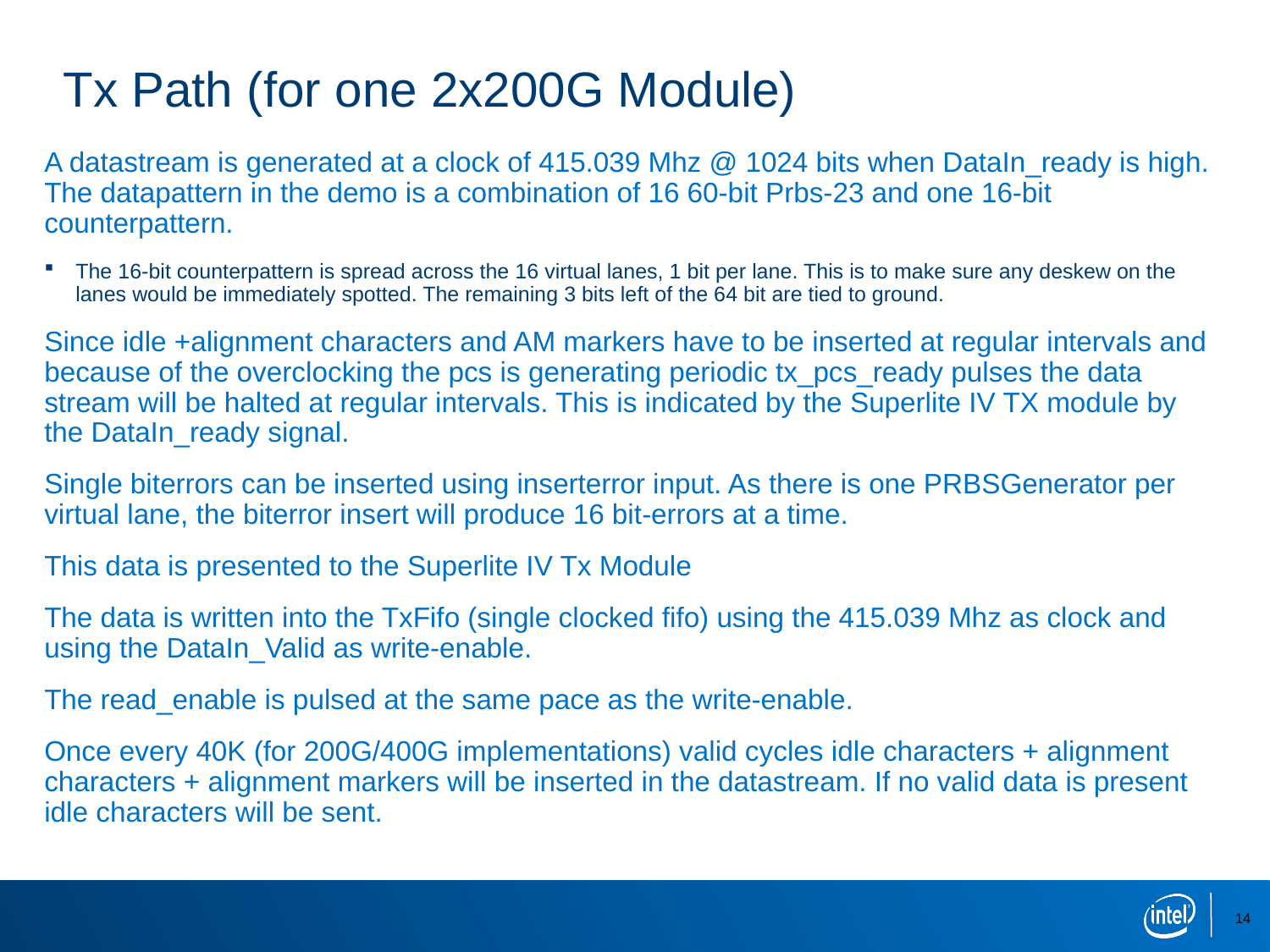

# Tx Path (for one 2x200G Module)
A datastream is generated at a clock of 415.039 Mhz @ 1024 bits when DataIn_ready is high. The datapattern in the demo is a combination of 16 60-bit Prbs-23 and one 16-bit counterpattern.
The 16-bit counterpattern is spread across the 16 virtual lanes, 1 bit per lane. This is to make sure any deskew on the lanes would be immediately spotted. The remaining 3 bits left of the 64 bit are tied to ground.
Since idle +alignment characters and AM markers have to be inserted at regular intervals and because of the overclocking the pcs is generating periodic tx_pcs_ready pulses the data stream will be halted at regular intervals. This is indicated by the Superlite IV TX module by the DataIn_ready signal.
Single biterrors can be inserted using inserterror input. As there is one PRBSGenerator per virtual lane, the biterror insert will produce 16 bit-errors at a time.
This data is presented to the Superlite IV Tx Module
The data is written into the TxFifo (single clocked fifo) using the 415.039 Mhz as clock and using the DataIn_Valid as write-enable.
The read_enable is pulsed at the same pace as the write-enable.
Once every 40K (for 200G/400G implementations) valid cycles idle characters + alignment characters + alignment markers will be inserted in the datastream. If no valid data is present idle characters will be sent.
14